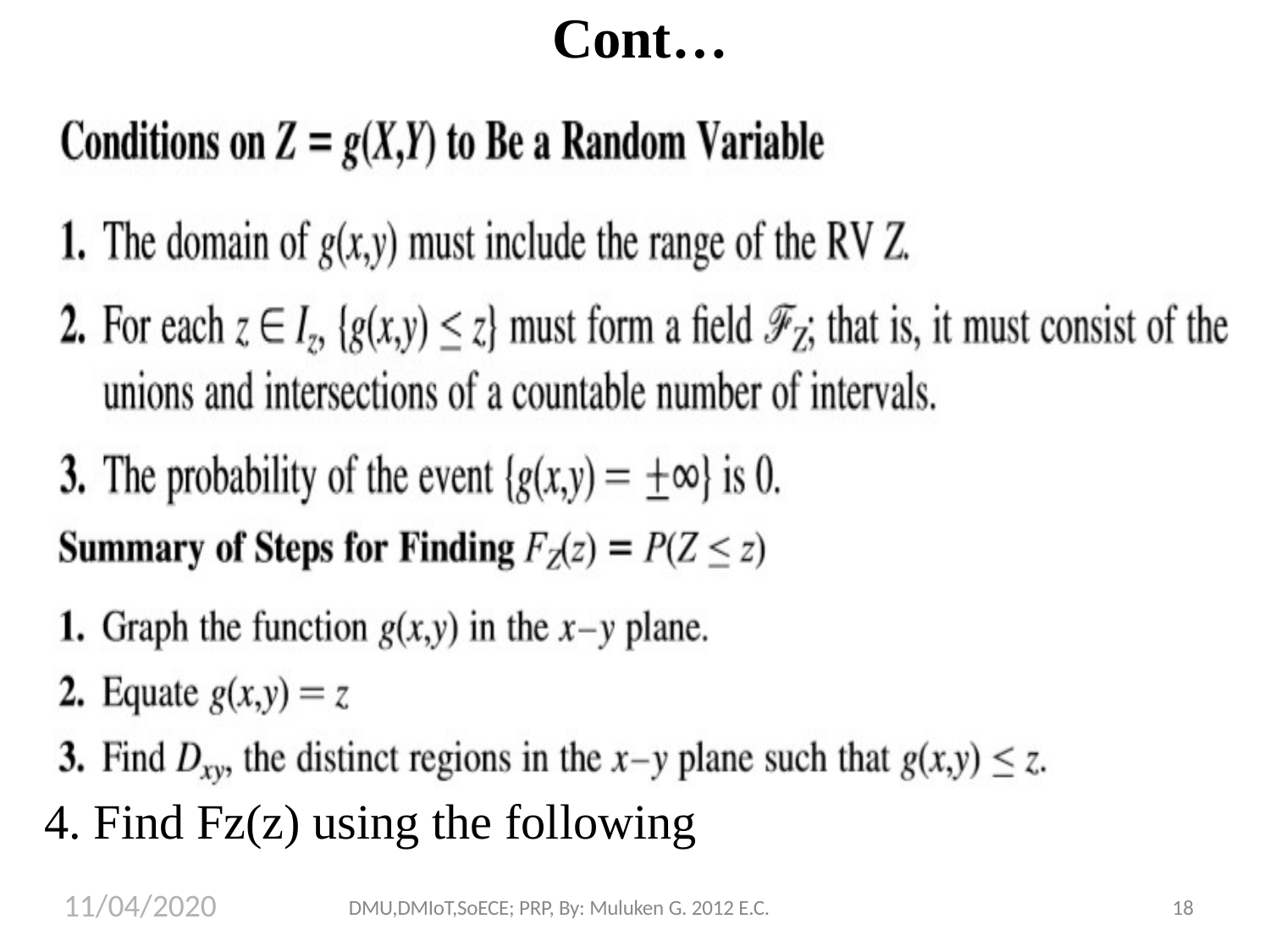

# Cont…

4. Find Fz(z) using the following
11/04/2020
DMU,DMIoT,SoECE; PRP, By: Muluken G. 2012 E.C.
18